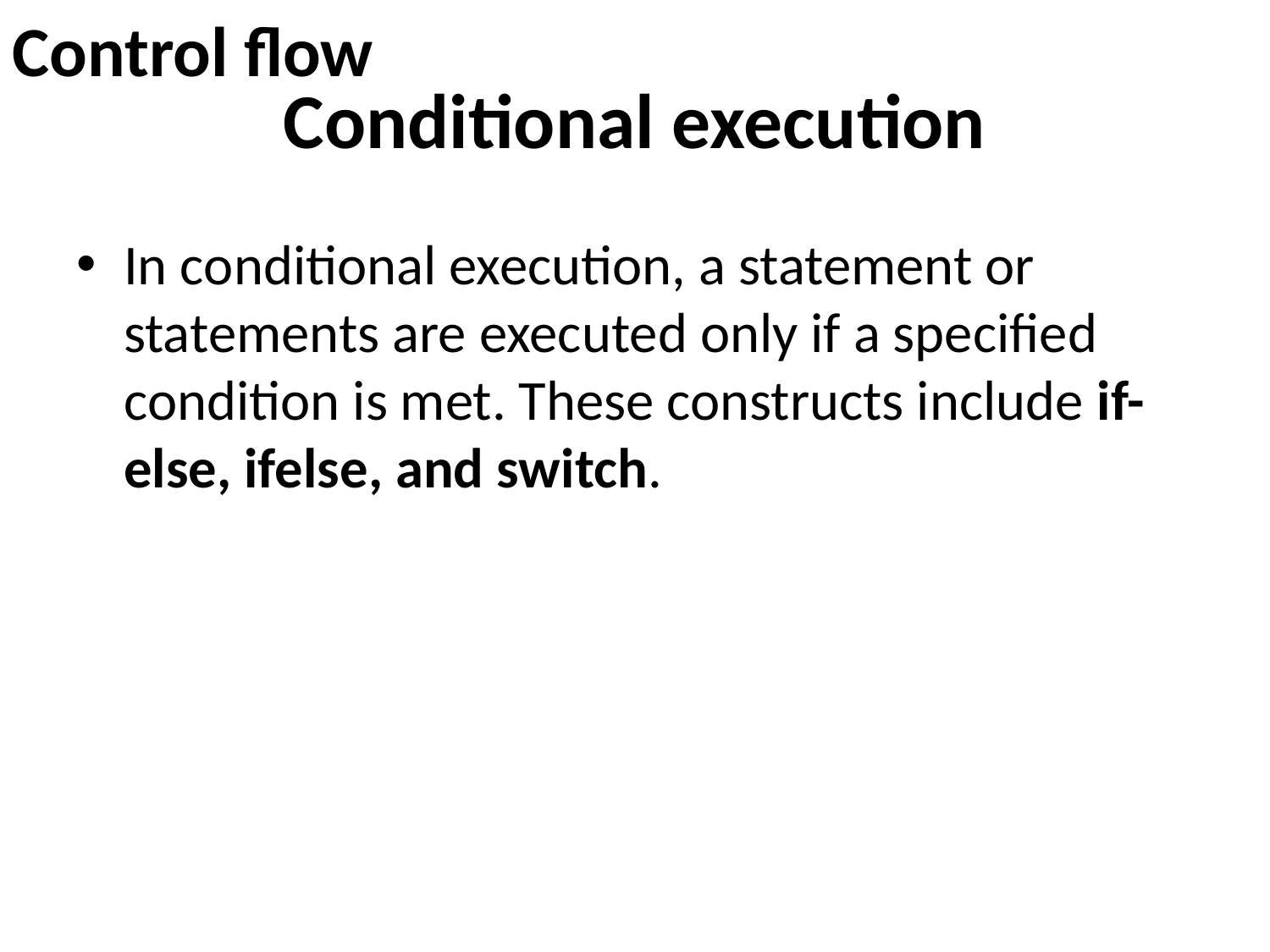

Control flow
# Conditional execution
In conditional execution, a statement or statements are executed only if a specified condition is met. These constructs include if-else, ifelse, and switch.